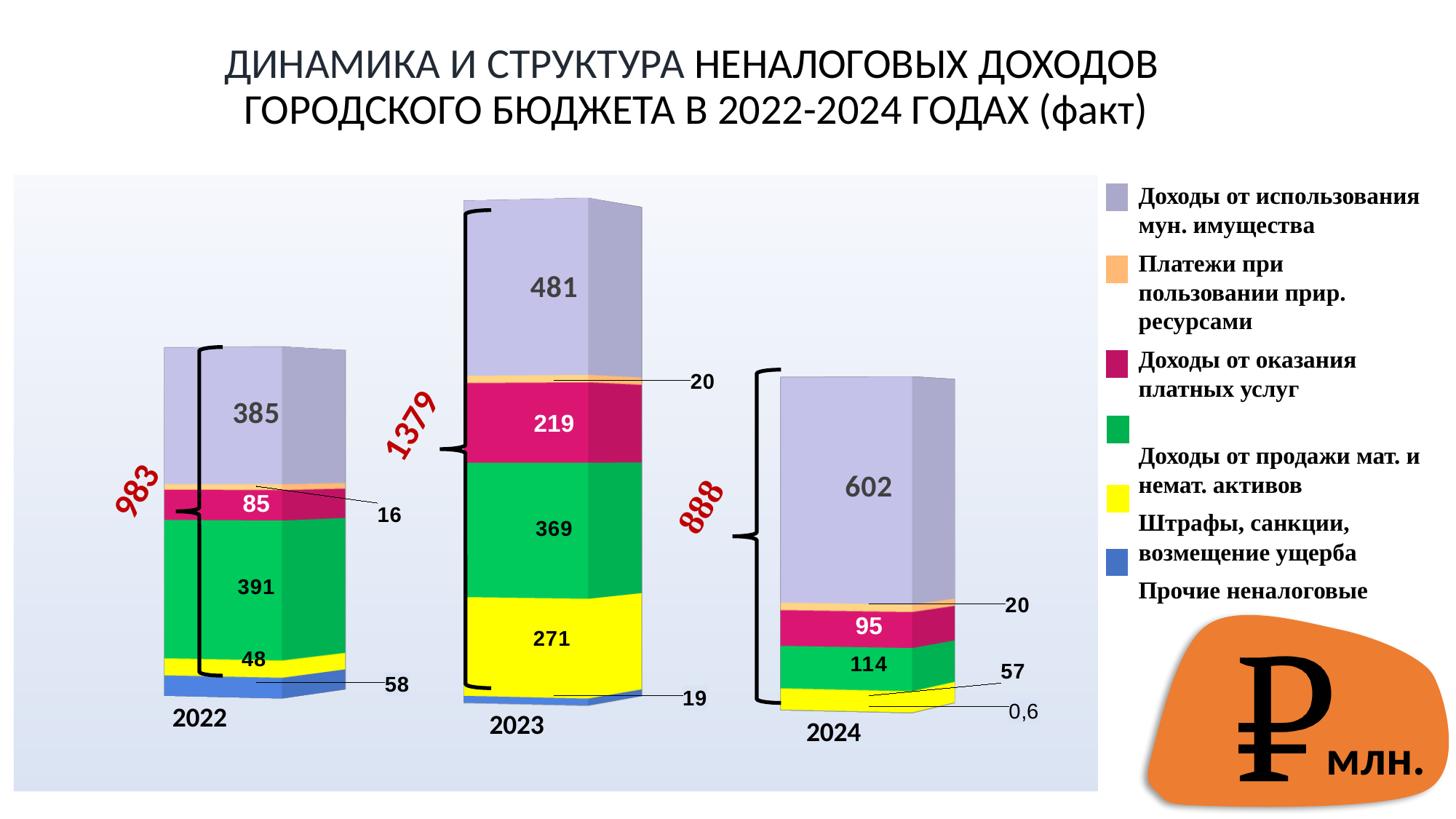

ДИНАМИКА И СТРУКТУРА НЕНАЛОГОВЫХ ДОХОДОВ
 ГОРОДСКОГО БЮДЖЕТА В 2022-2024 ГОДАХ (факт)

[unsupported chart]

Доходы от использования мун. имущества
Платежи при пользовании прир. ресурсами
Доходы от оказания платных услуг
Доходы от продажи мат. и немат. активов
Штрафы, санкции, возмещение ущерба
Прочие неналоговые

1379

983

млн.